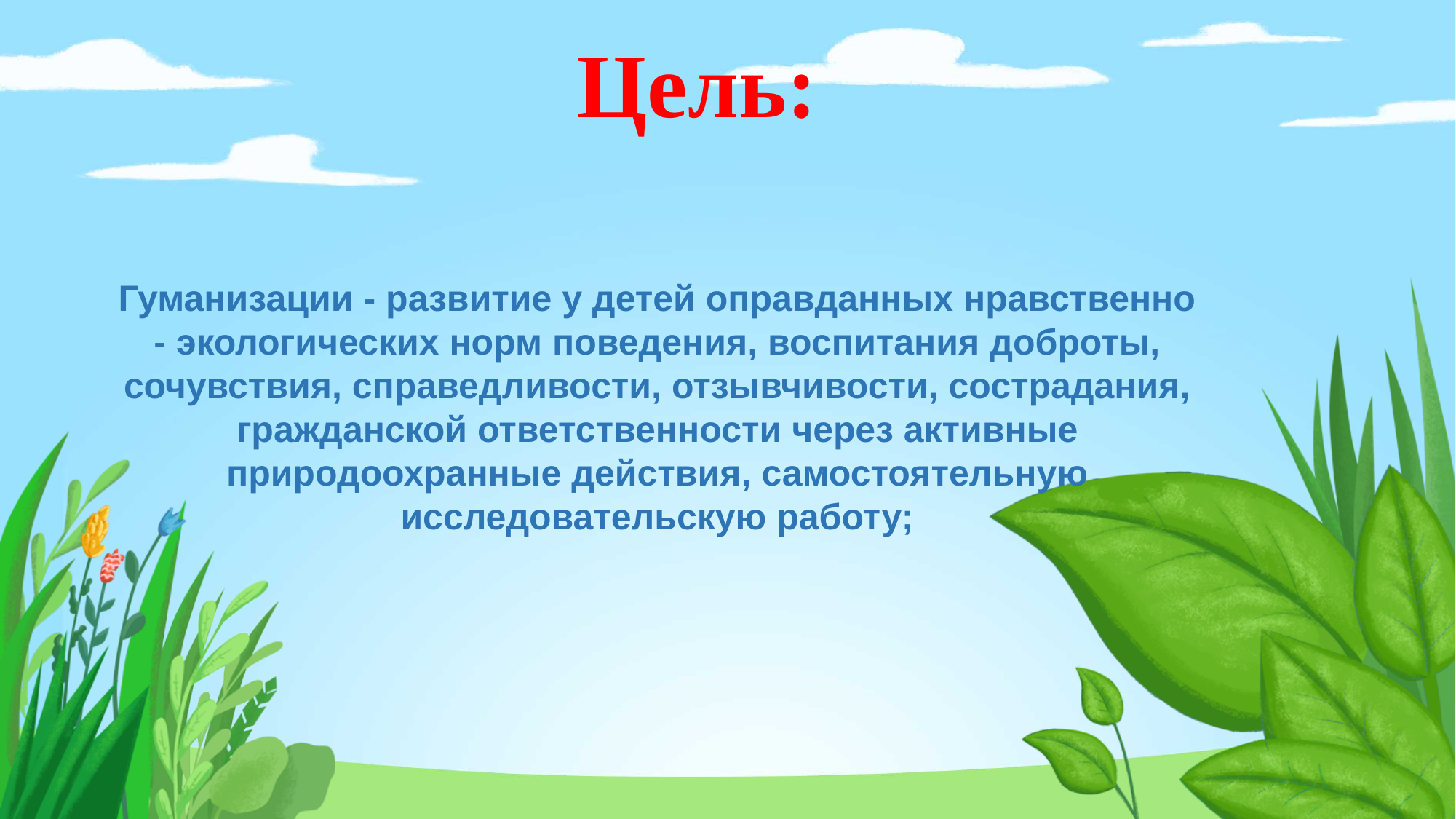

# Цель:

Гуманизации - развитие у детей оправданных нравственно - экологических норм поведения, воспитания доброты, сочувствия, справедливости, отзывчивости, сострадания, гражданской ответственности через активные природоохранные действия, самостоятельную исследовательскую работу;